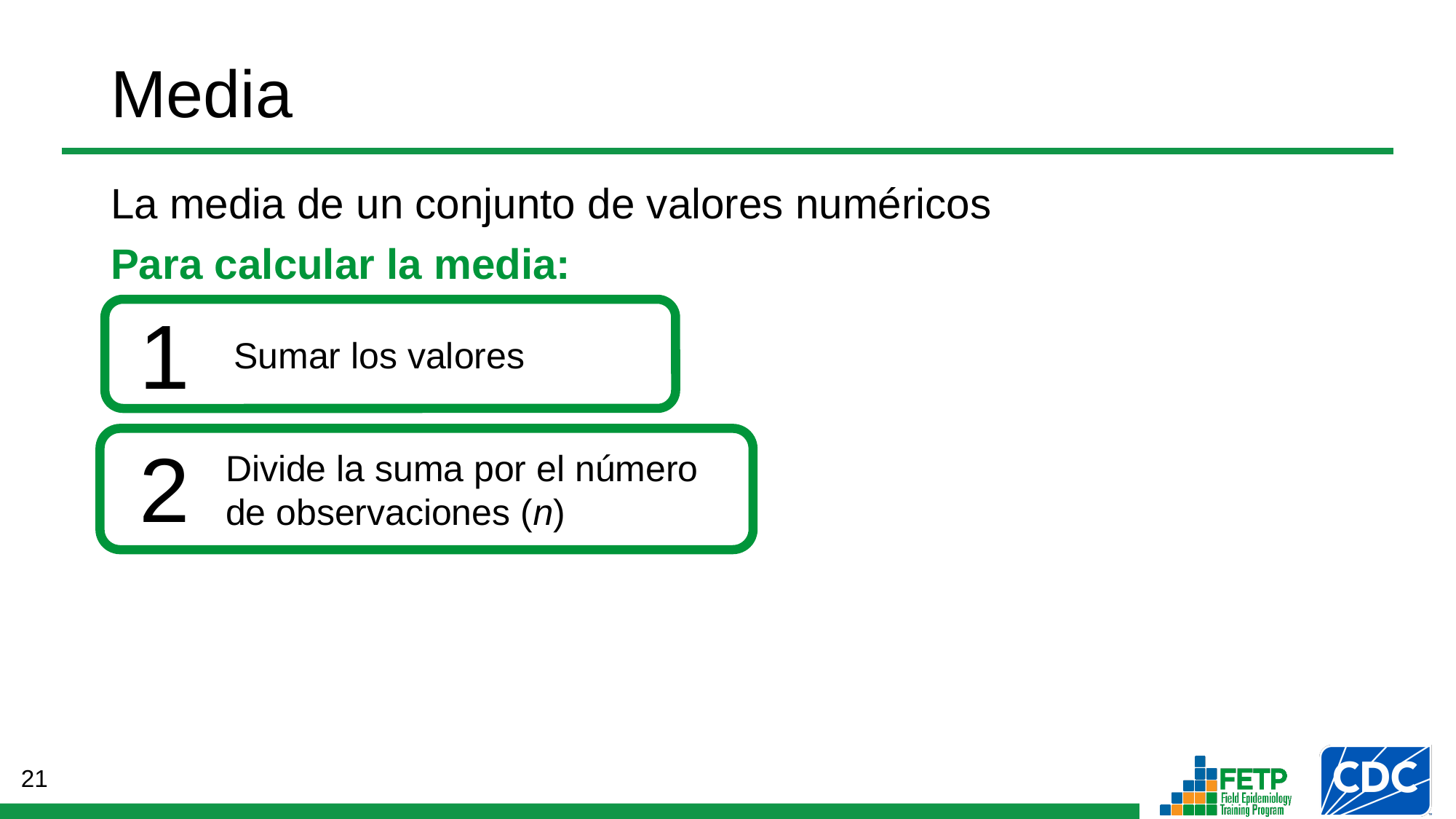

# Media
La media de un conjunto de valores numéricos
Para calcular la media:

1
Sumar los valores
2
Divide la suma por el número de observaciones (n)